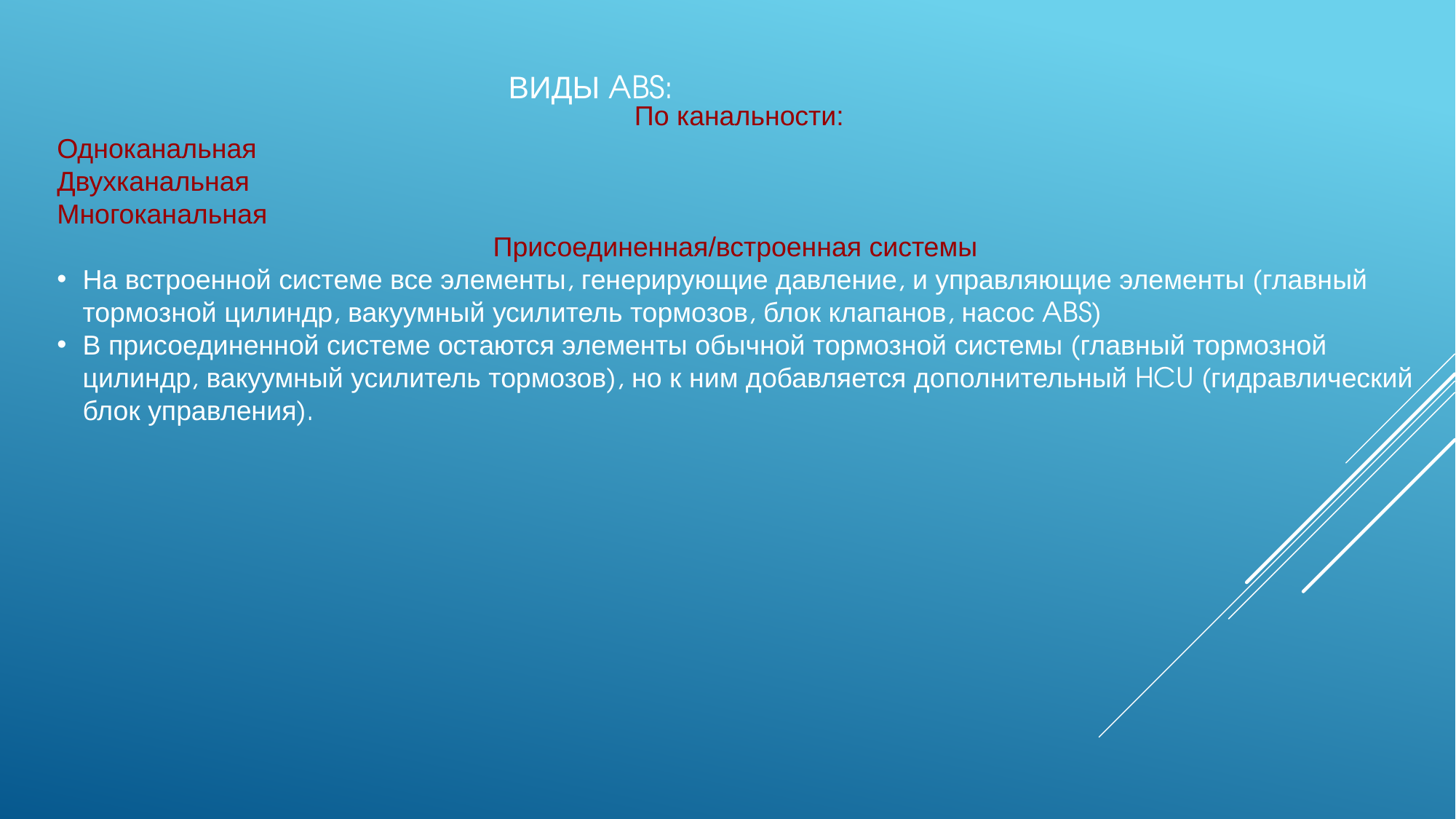

# Виды ABS:
По канальности:
Одноканальная
Двухканальная
Многоканальная
Присоединенная/встроенная системы
На встроенной системе все элементы, генерирующие давление, и управляющие элементы (главный тормозной цилиндр, вакуумный усилитель тормозов, блок клапанов, насос ABS)
В присоединенной системе остаются элементы обычной тормозной системы (главный тормозной цилиндр, вакуумный усилитель тормозов), но к ним добавляется дополнительный HCU (гидравлический блок управления).